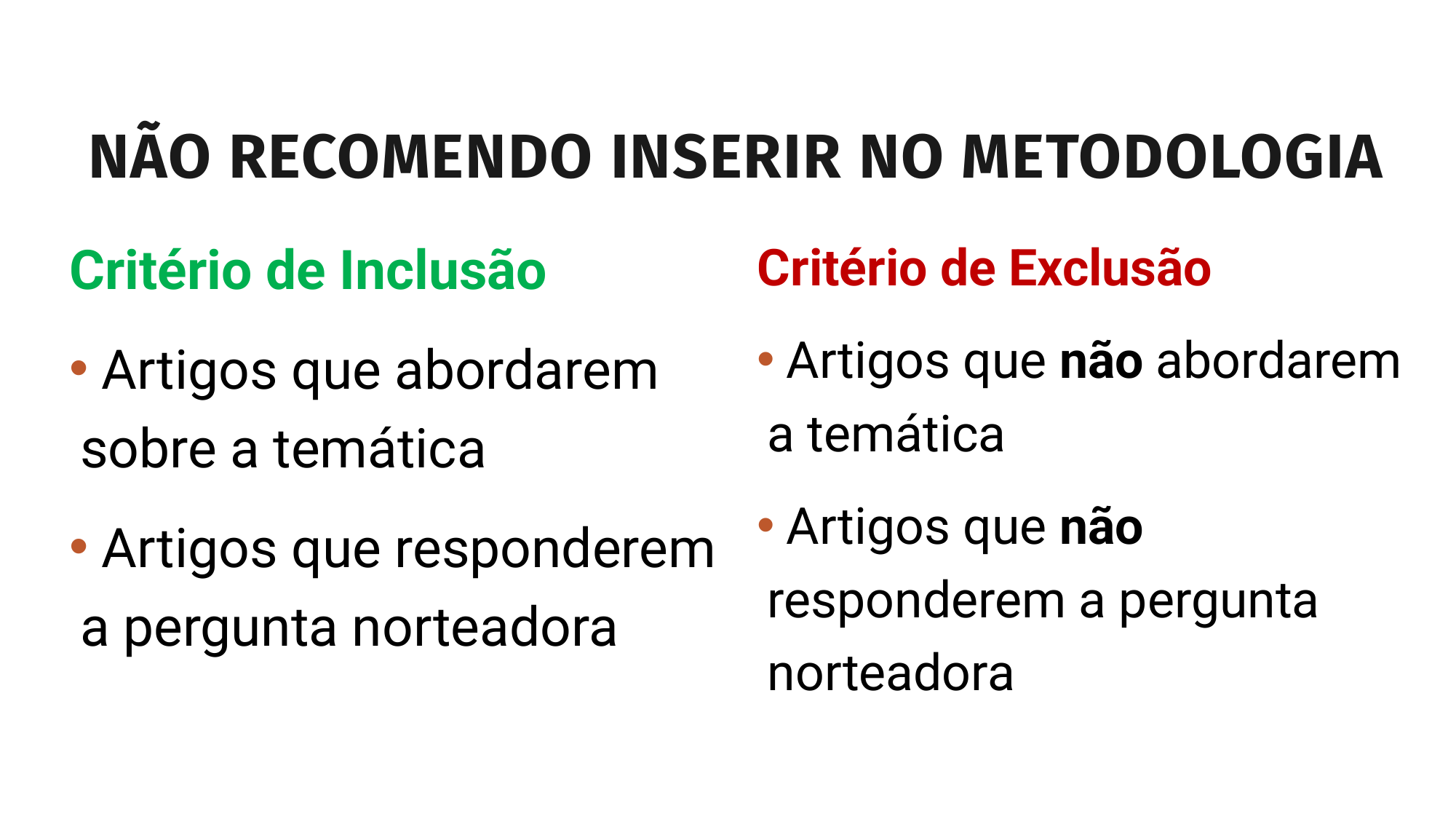

Não recomendo inserir no metodologia
Critério de Inclusão
 Artigos que abordarem sobre a temática
 Artigos que responderem a pergunta norteadora
Critério de Exclusão
 Artigos que não abordarem a temática
 Artigos que não responderem a pergunta norteadora